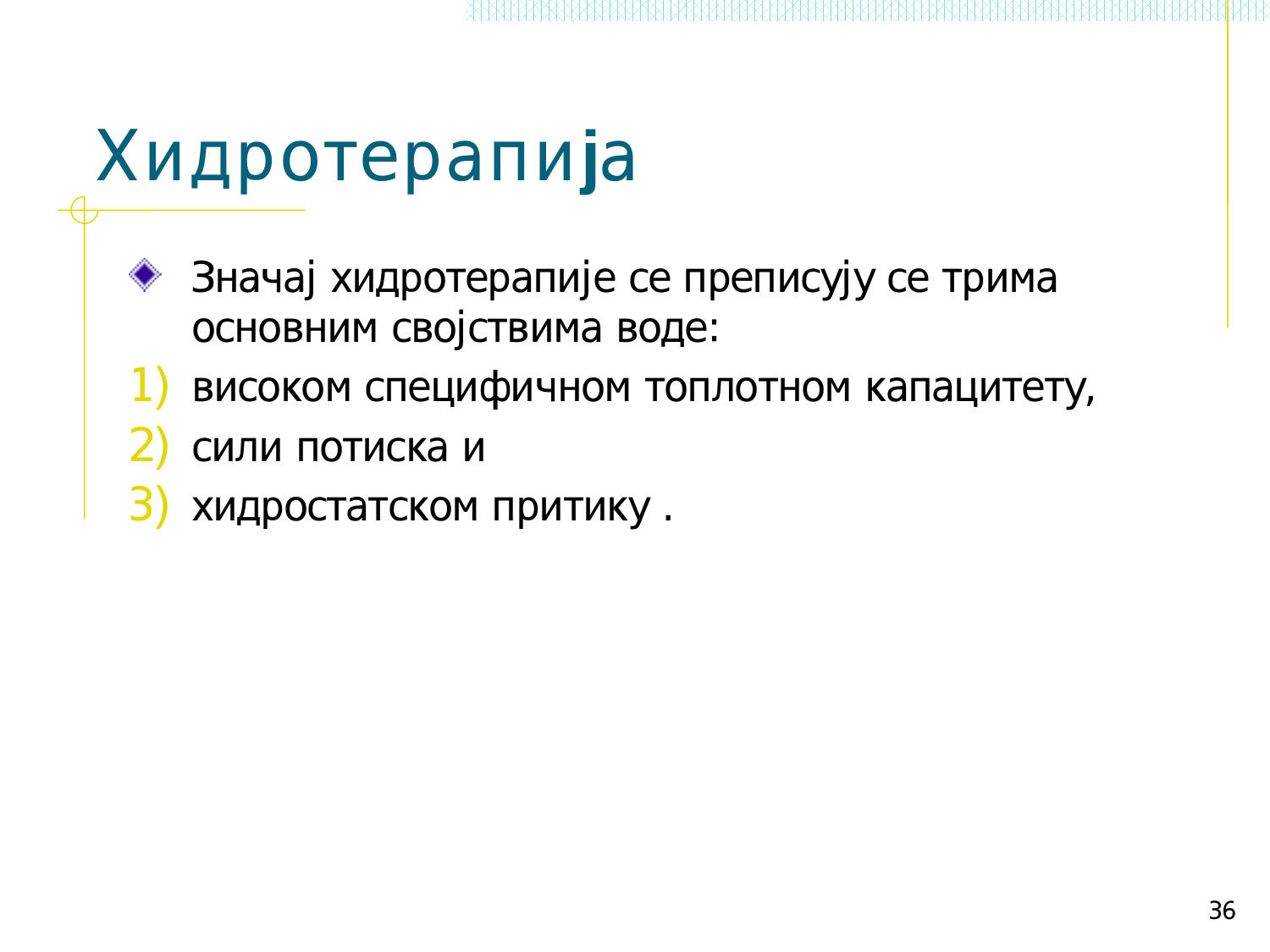

# Хидротерапија
Значај хидротерапије се преписују се трима основним својствима воде:
високом специфичном топлотном капацитету,
сили потиска и
хидростатском притику .
36